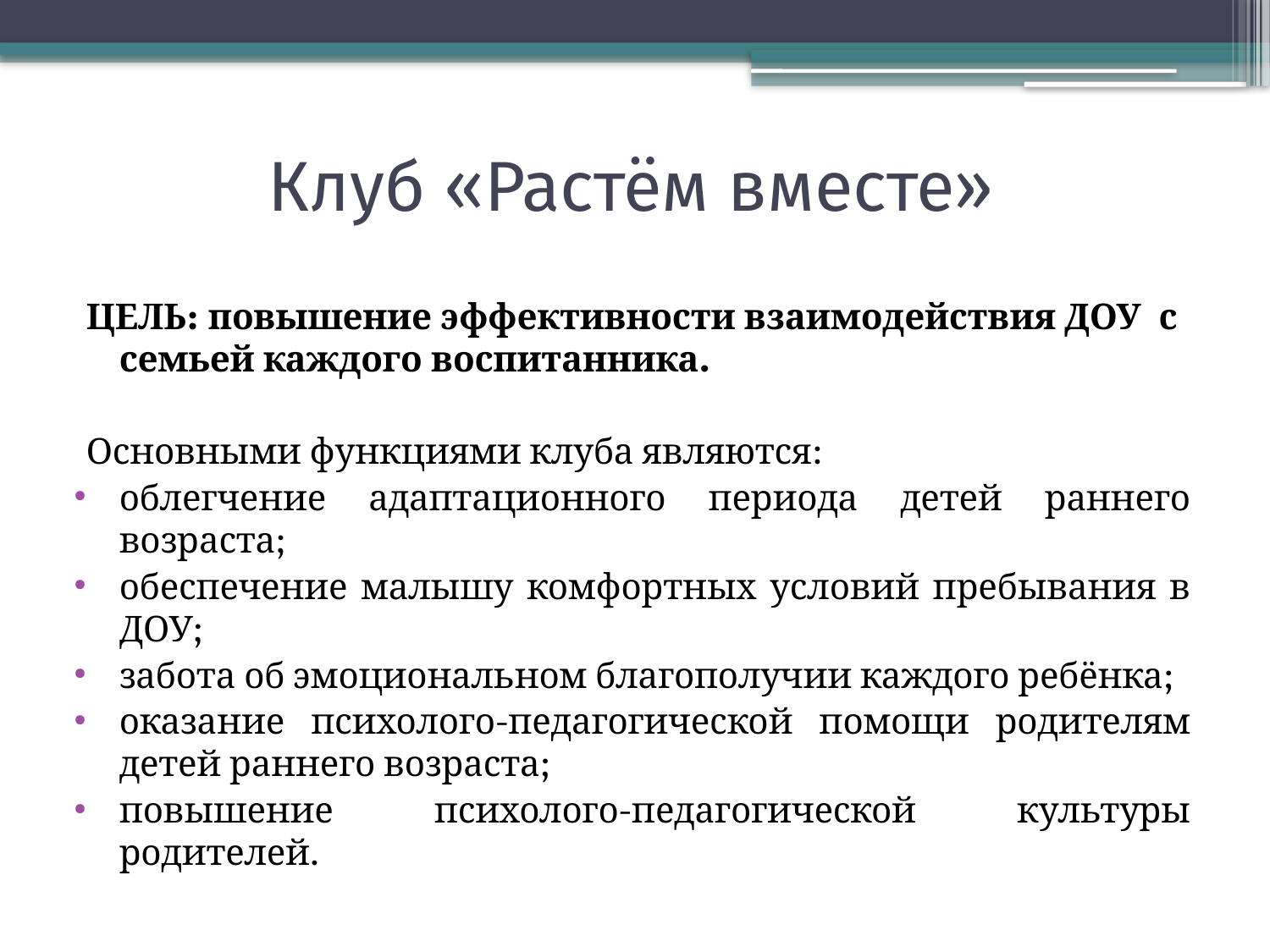

# Клуб «Растём вместе»
ЦЕЛЬ: повышение эффективности взаимодействия ДОУ  с семьей каждого воспитанника.

Основными функциями клуба являются:
облегчение адаптационного периода детей раннего возраста;
обеспечение малышу комфортных условий пребывания в ДОУ;
забота об эмоциональном благополучии каждого ребёнка;
оказание психолого-педагогической помощи родителям детей раннего возраста;
повышение психолого-педагогической культуры родителей.